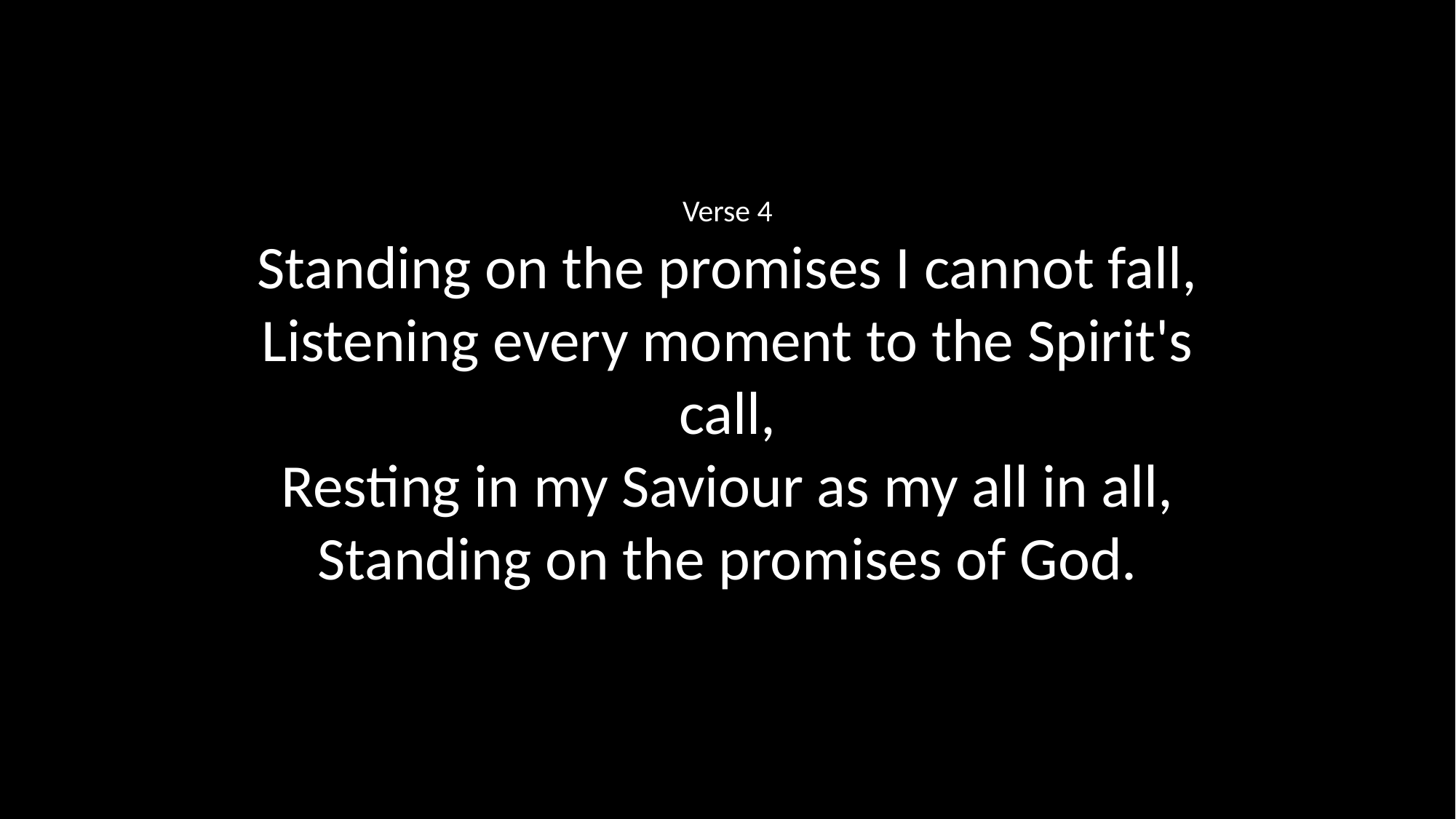

Verse 4
Standing on the promises I cannot fall,
Listening every moment to the Spirit's call,
Resting in my Saviour as my all in all,
Standing on the promises of God.